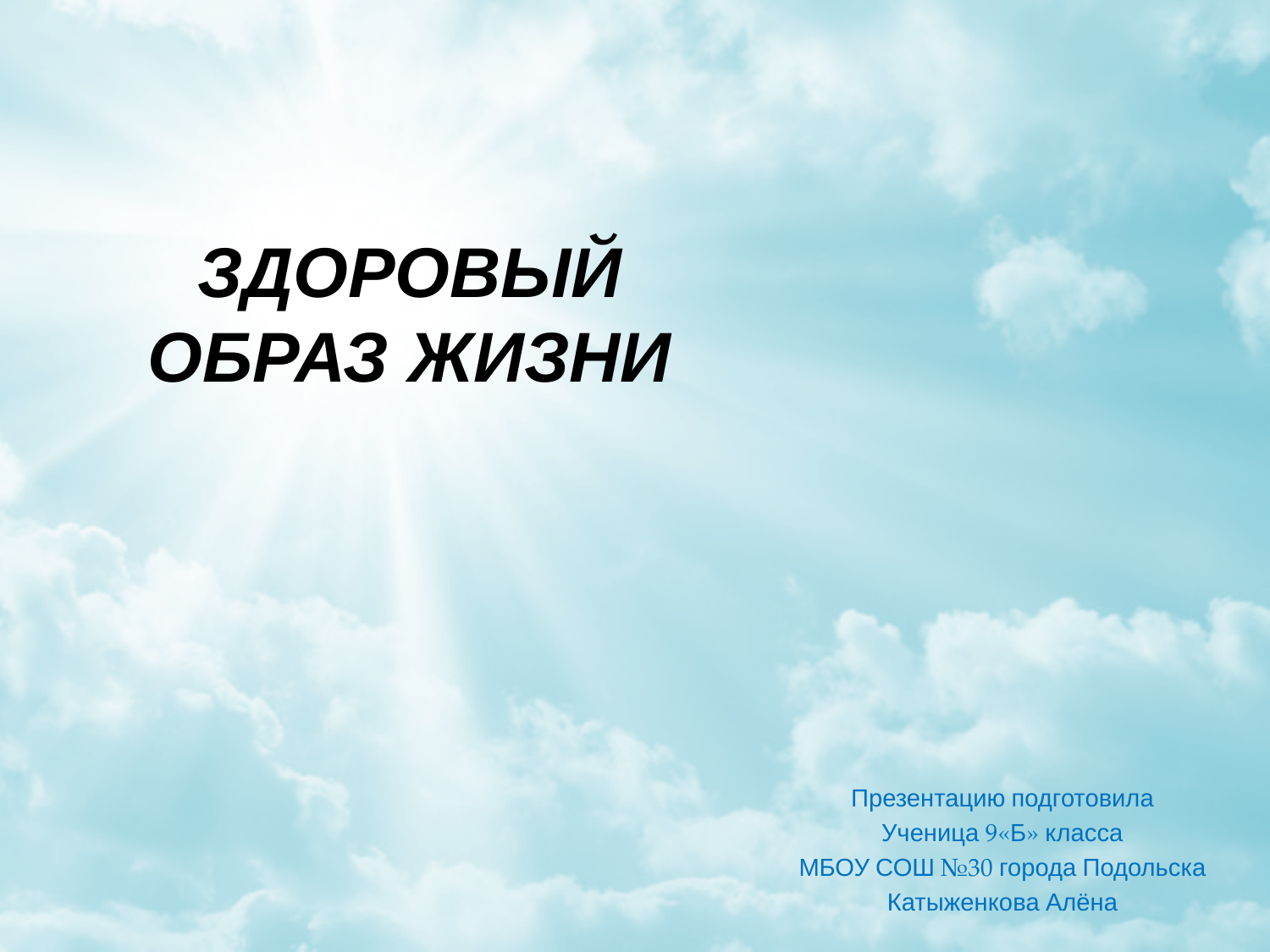

# Здоровый образ жизни
Презентацию подготовила
Ученица 9«Б» класса
МБОУ СОШ №30 города Подольска
Катыженкова Алёна